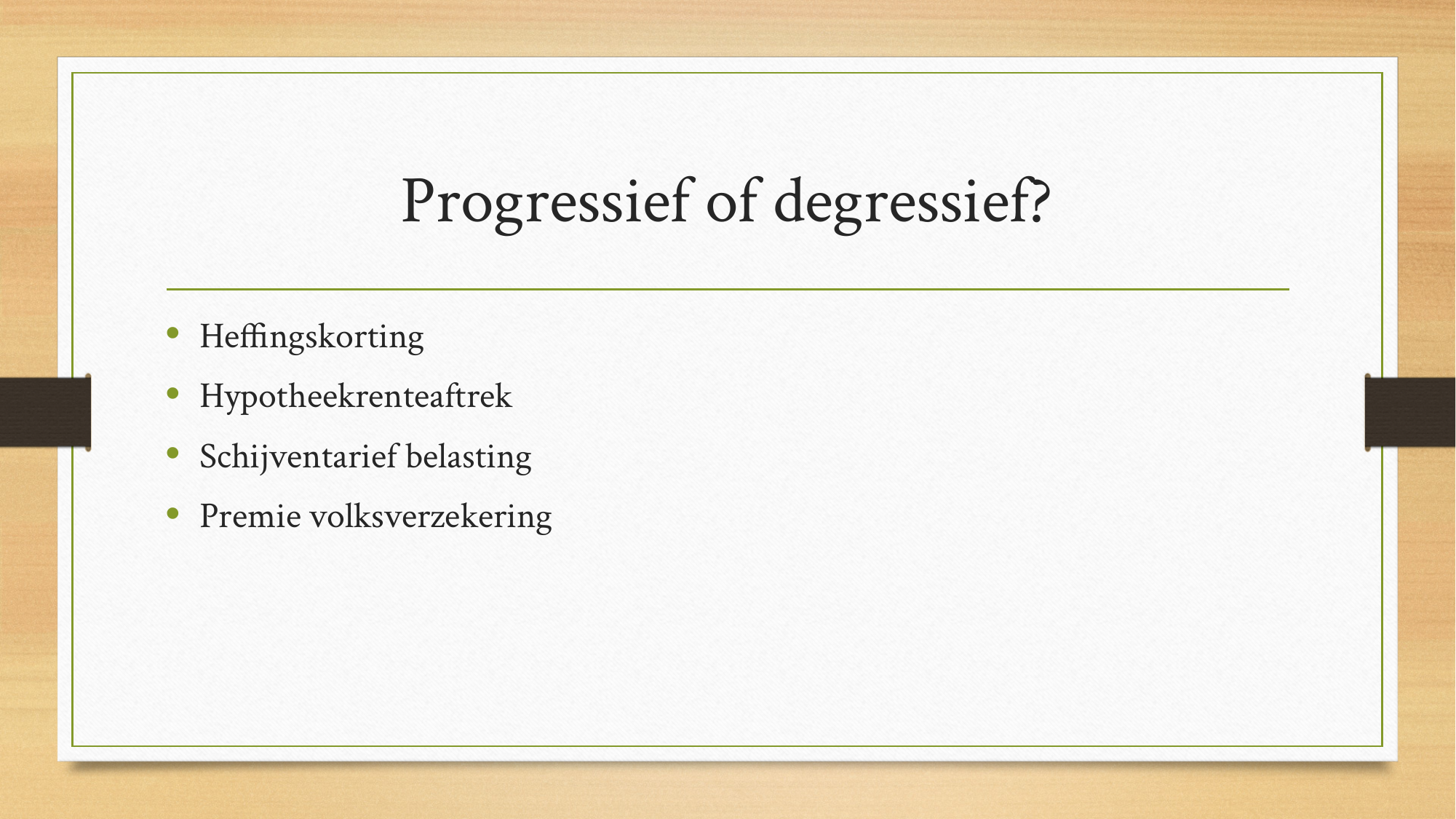

# Progressief of degressief?
Heffingskorting
Hypotheekrenteaftrek
Schijventarief belasting
Premie volksverzekering